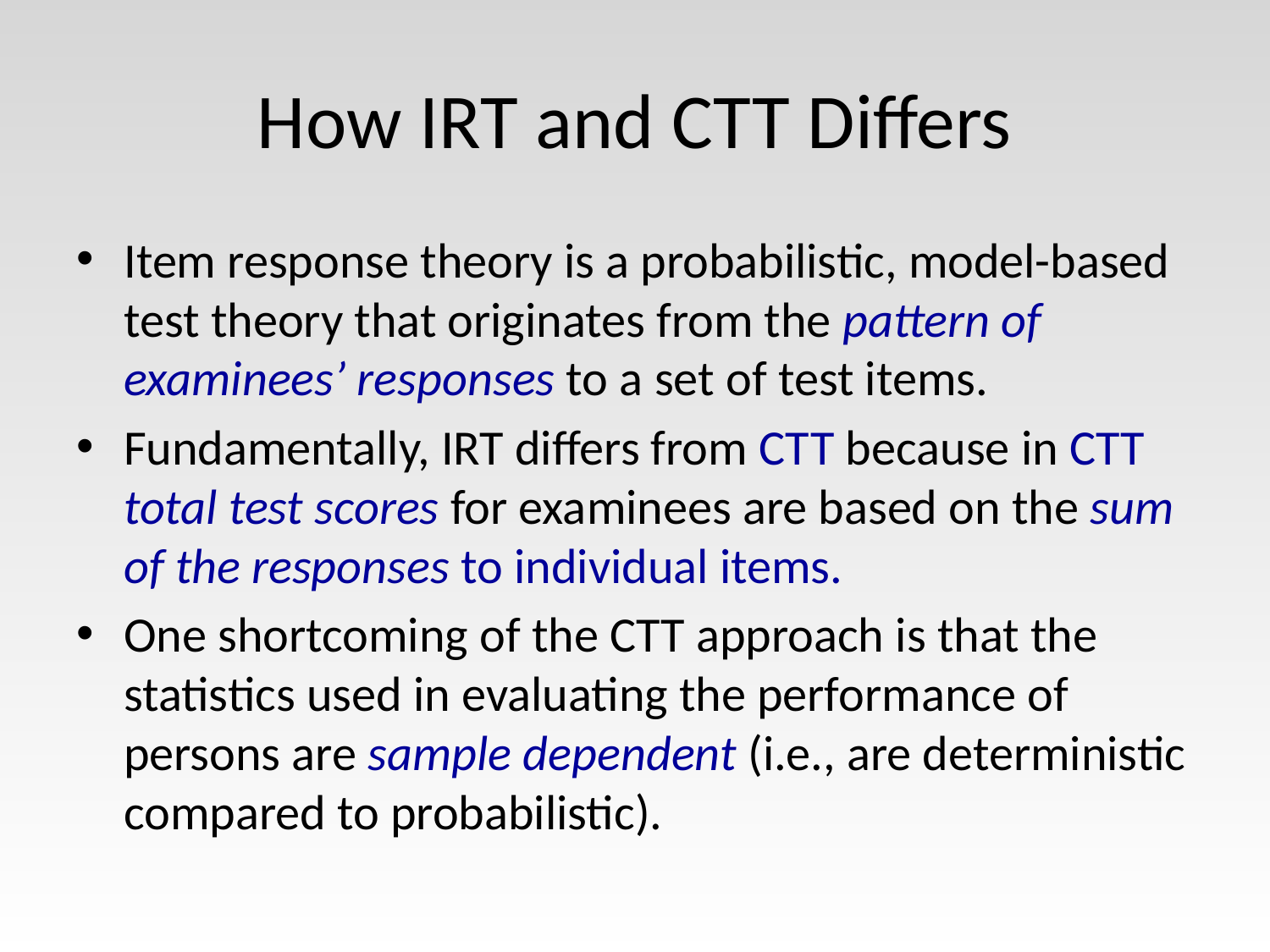

# How IRT and CTT Differs
Item response theory is a probabilistic, model-based test theory that originates from the pattern of examinees’ responses to a set of test items.
Fundamentally, IRT differs from CTT because in CTT total test scores for examinees are based on the sum of the responses to individual items.
One shortcoming of the CTT approach is that the statistics used in evaluating the performance of persons are sample dependent (i.e., are deterministic compared to probabilistic).